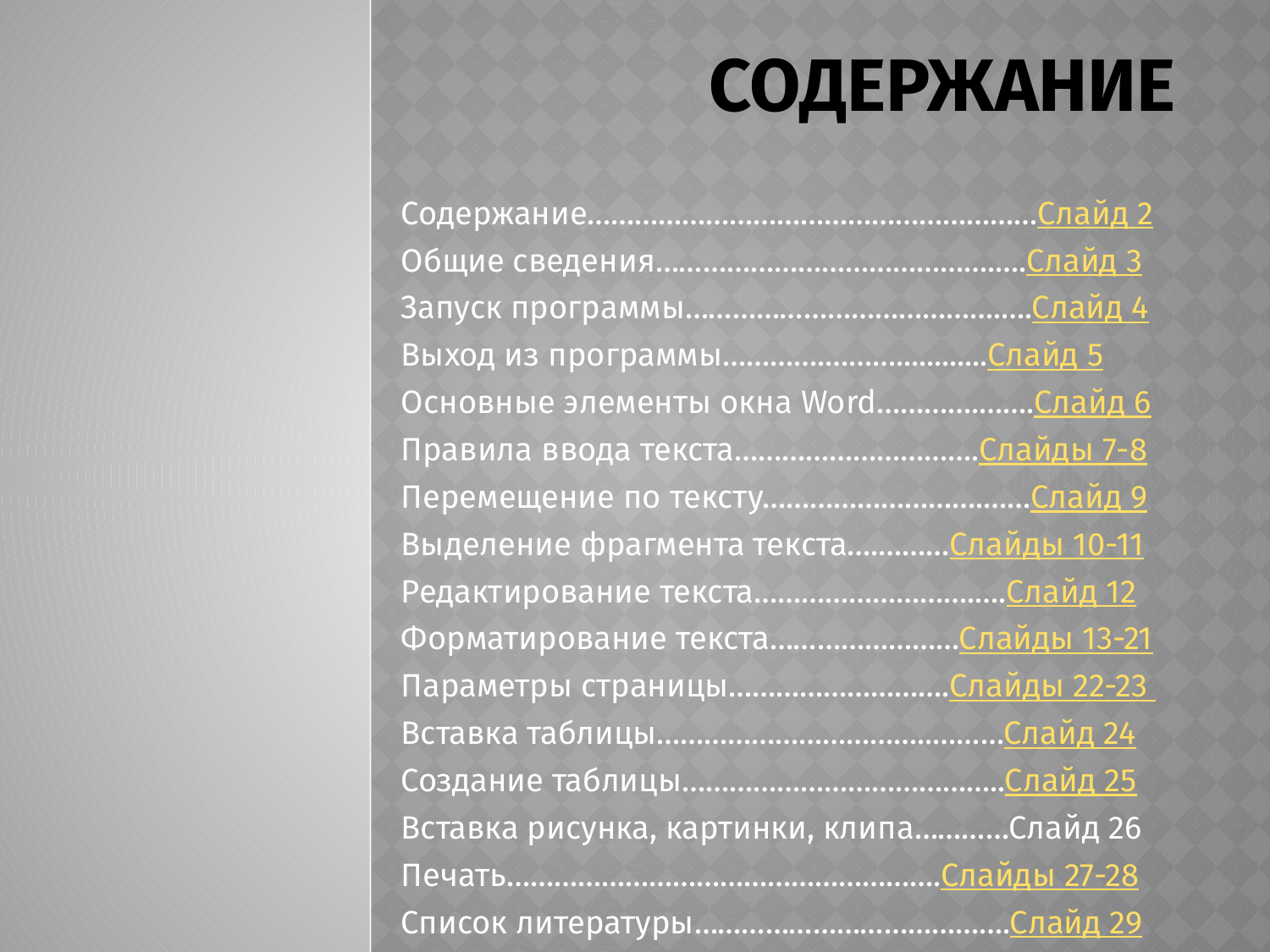

# содержание
Содержание…………………………………………………Слайд 2
Общие сведения…………………………………….….Слайд 3
Запуск программы………………………………….….Слайд 4
Выход из программы………….………............Слайд 5
Основные элементы окна Word………….…….Слайд 6
Правила ввода текста………………………….Слайды 7-8
Перемещение по тексту……………………….……Слайд 9
Выделение фрагмента текста….………Слайды 10-11
Редактирование текста……………………….….Слайд 12
Форматирование текста……………………Слайды 13-21
Параметры страницы……………………….Слайды 22-23
Вставка таблицы……………………………..………Слайд 24
Создание таблицы…………………………………..Слайд 25
Вставка рисунка, картинки, клипа…………Слайд 26
Печать……………………………………………….Слайды 27-28
Список литературы………………………………….Слайд 29